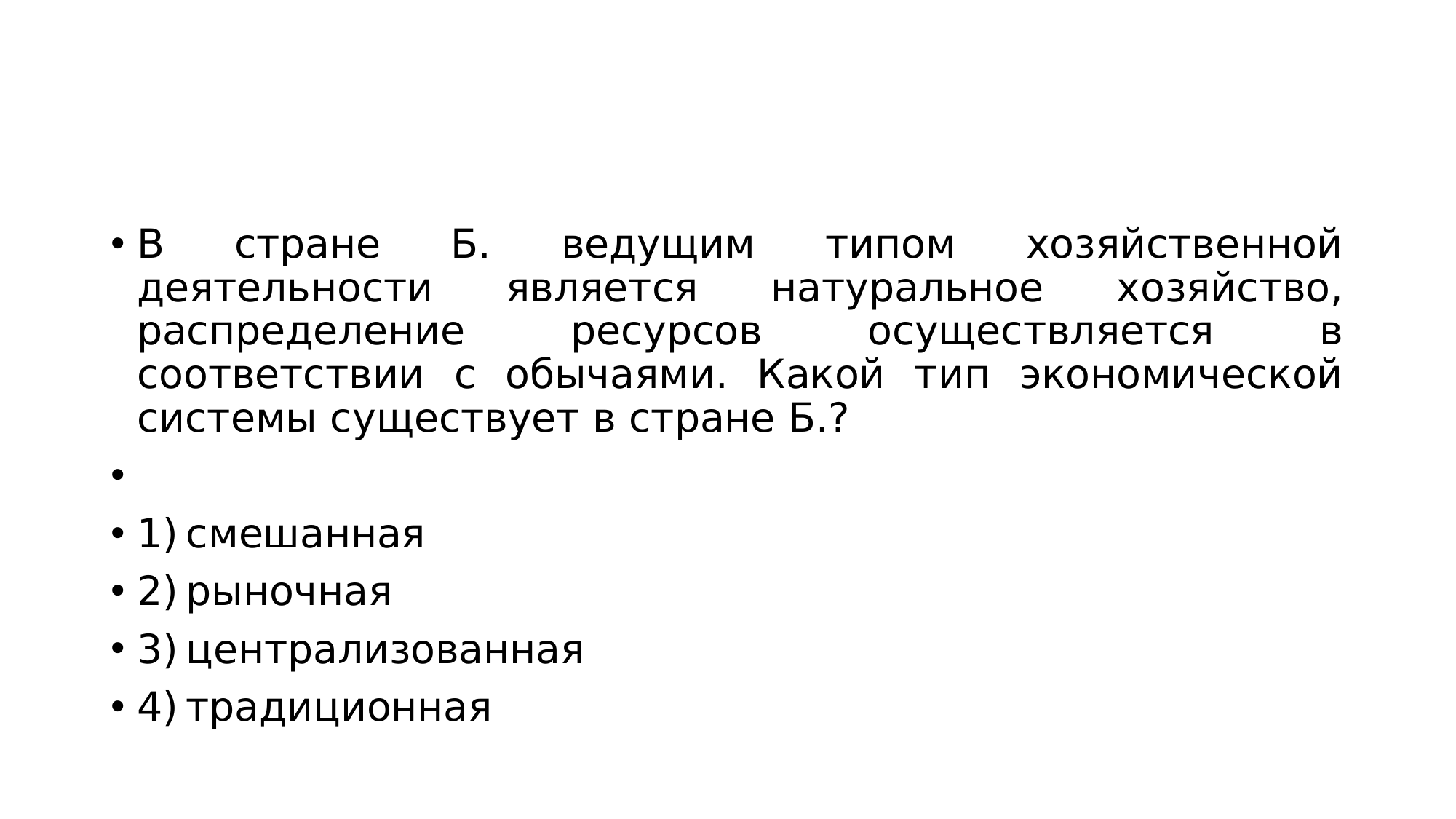

#
В стране Б. ведущим типом хозяйственной деятельности является натуральное хозяйство, распределение ресурсов осуществляется в соответствии с обычаями. Какой тип экономической системы существует в стране Б.?

1) смешанная
2) рыночная
3) централизованная
4) традиционная